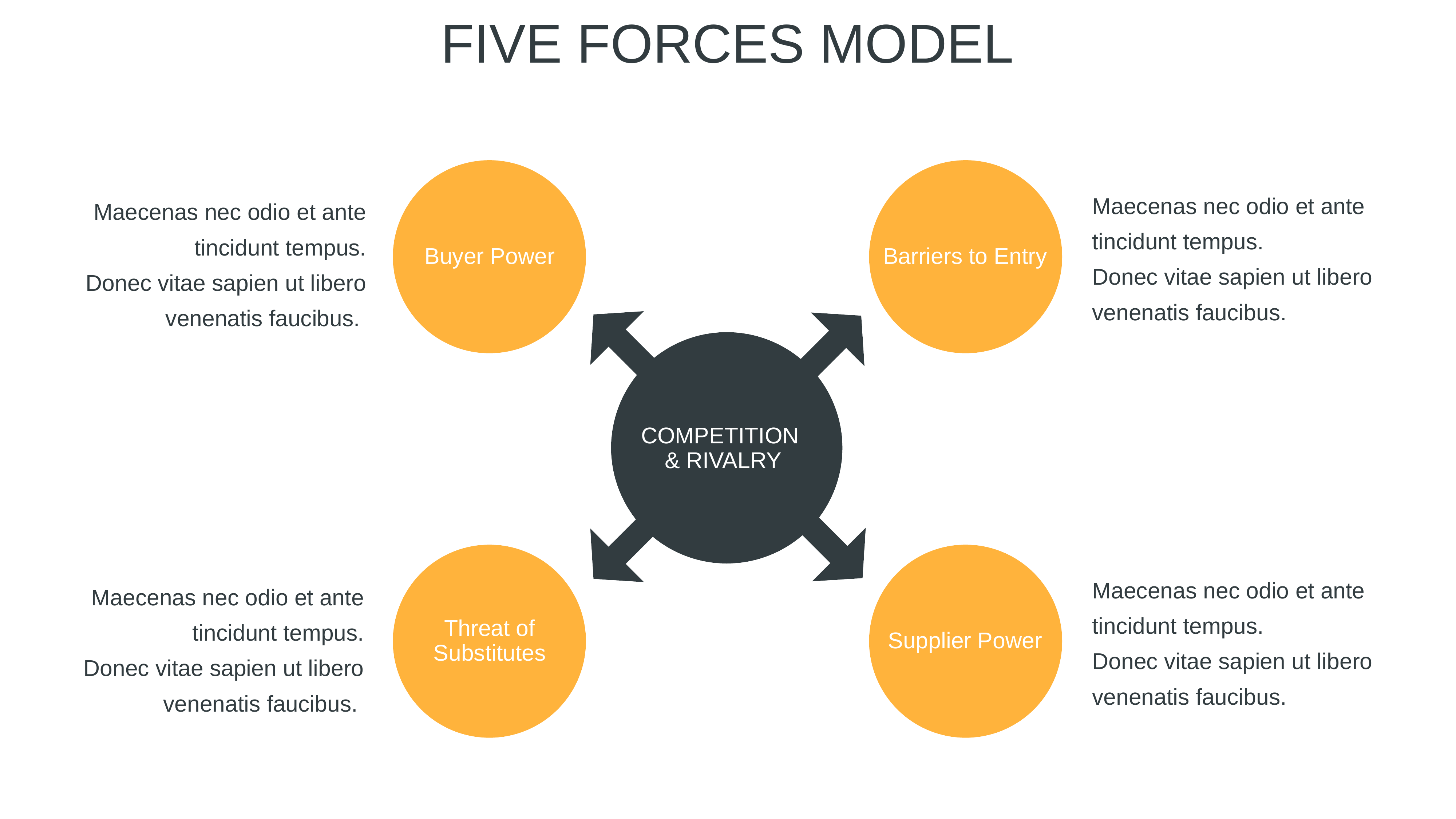

FIVE FORCES MODEL

Maecenas nec odio et ante tincidunt tempus.
Donec vitae sapien ut libero venenatis faucibus.
Maecenas nec odio et ante tincidunt tempus.
Donec vitae sapien ut libero venenatis faucibus.
Barriers to Entry
Buyer Power

COMPETITION
& RIVALRY

Maecenas nec odio et ante tincidunt tempus.
Donec vitae sapien ut libero venenatis faucibus.
Maecenas nec odio et ante tincidunt tempus.
Donec vitae sapien ut libero venenatis faucibus.
Threat of Substitutes
Supplier Power